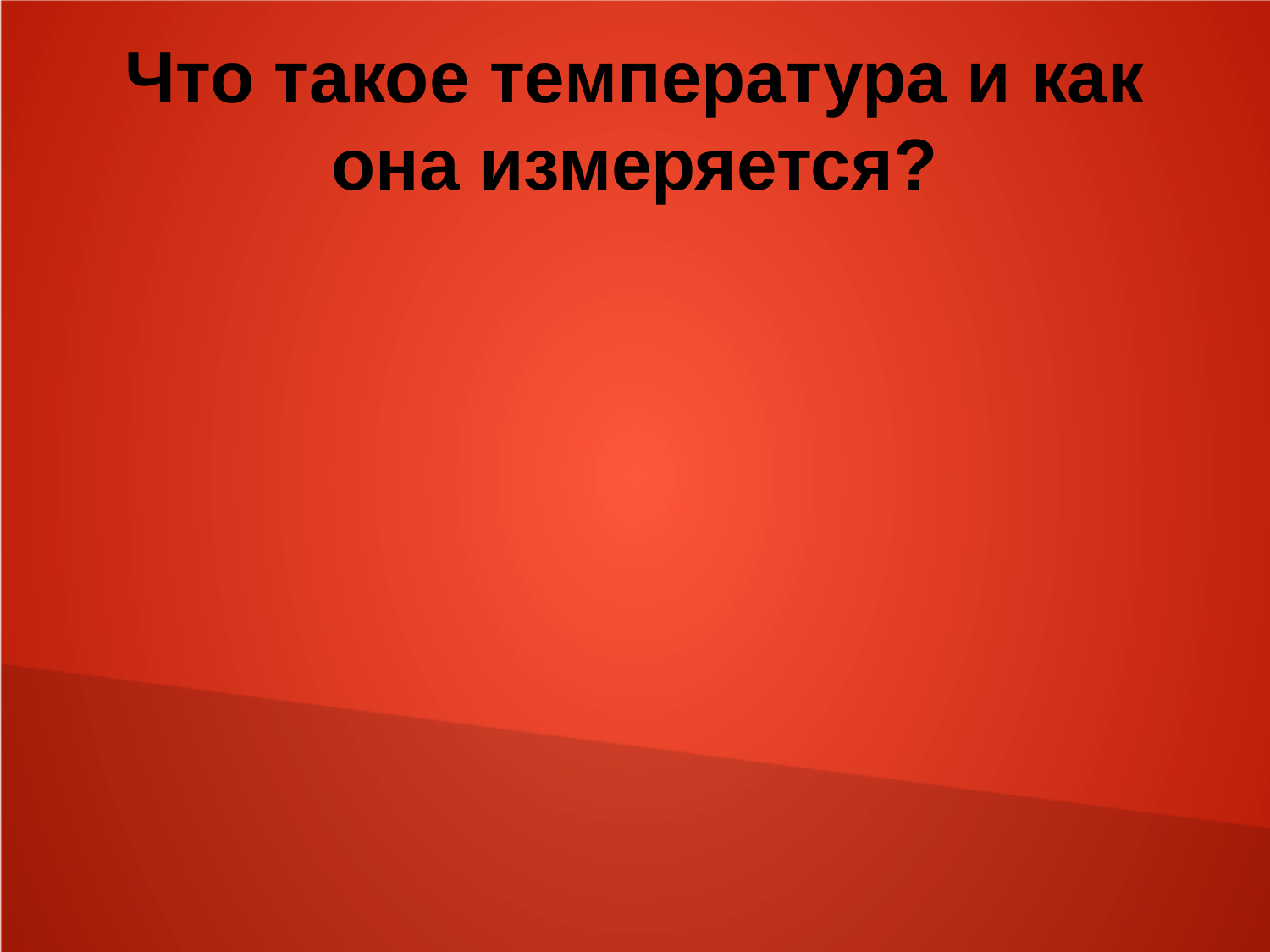

Что такое температура и как она измеряется?